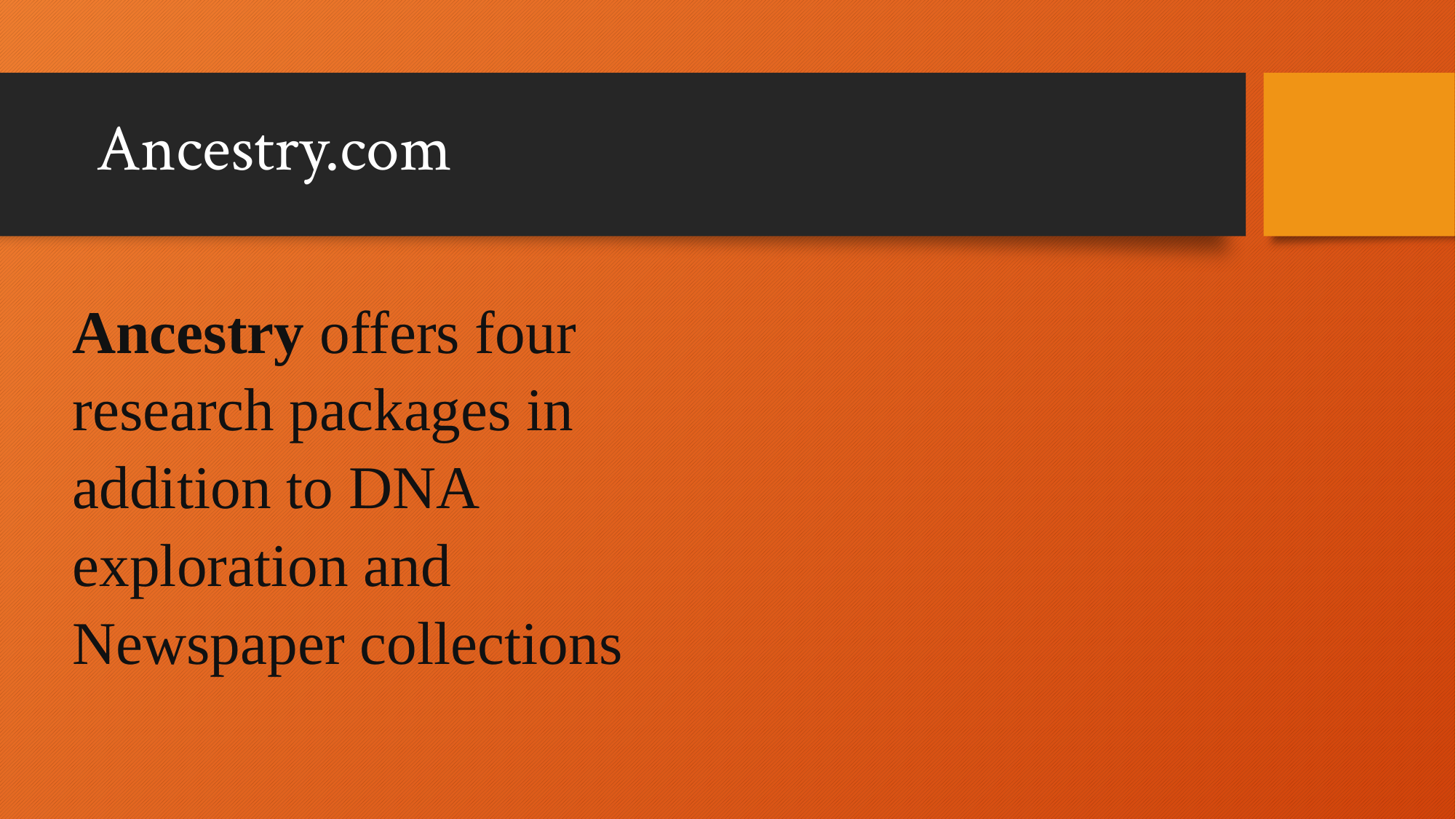

# Ancestry.com
Ancestry offers four research packages in addition to DNA exploration and Newspaper collections